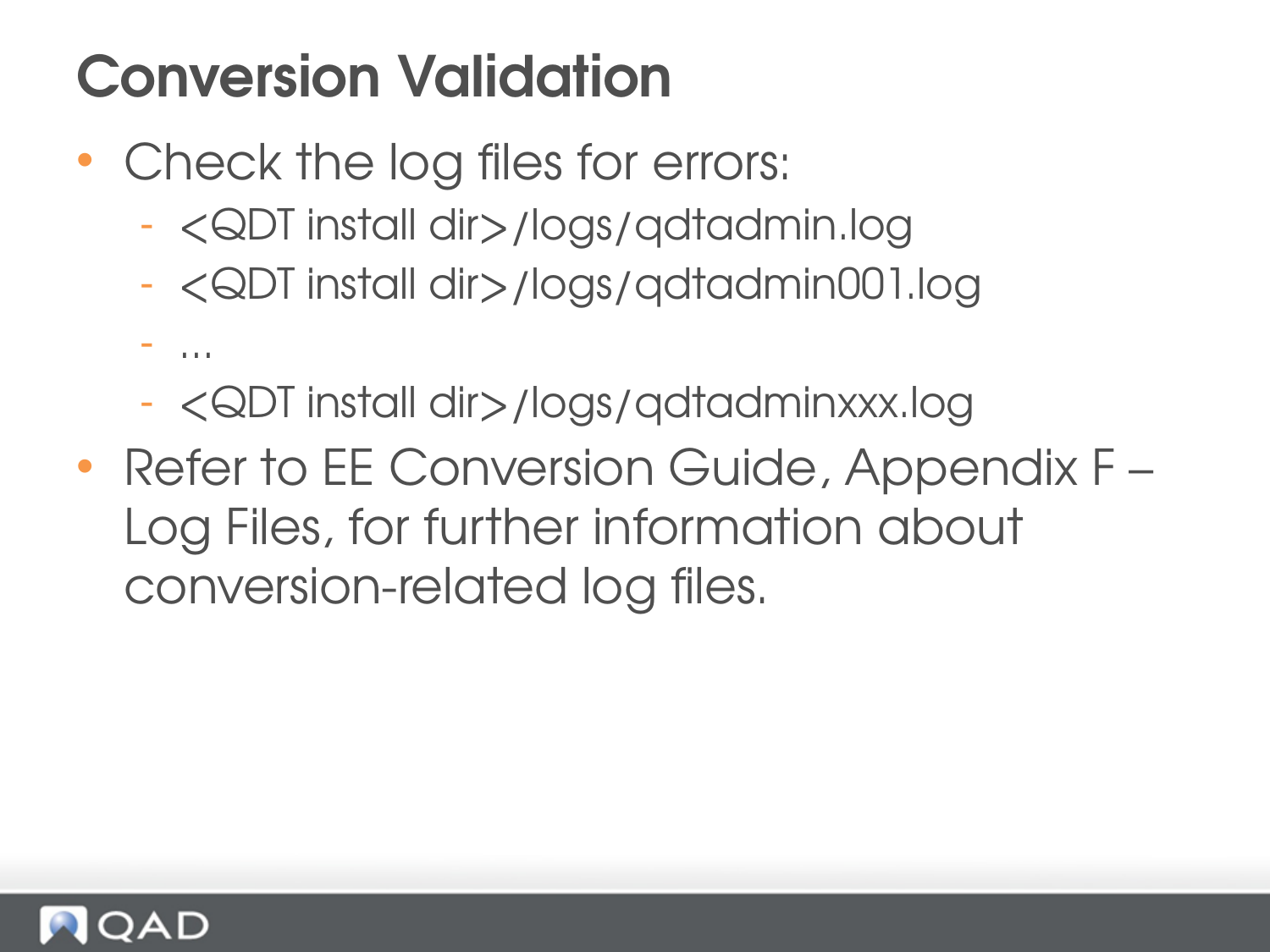

# Conversion Validation
Check the log files for errors:
<QDT install dir>/logs/qdtadmin.log
<QDT install dir>/logs/qdtadmin001.log
...
<QDT install dir>/logs/qdtadminxxx.log
Refer to EE Conversion Guide, Appendix F – Log Files, for further information about conversion-related log files.